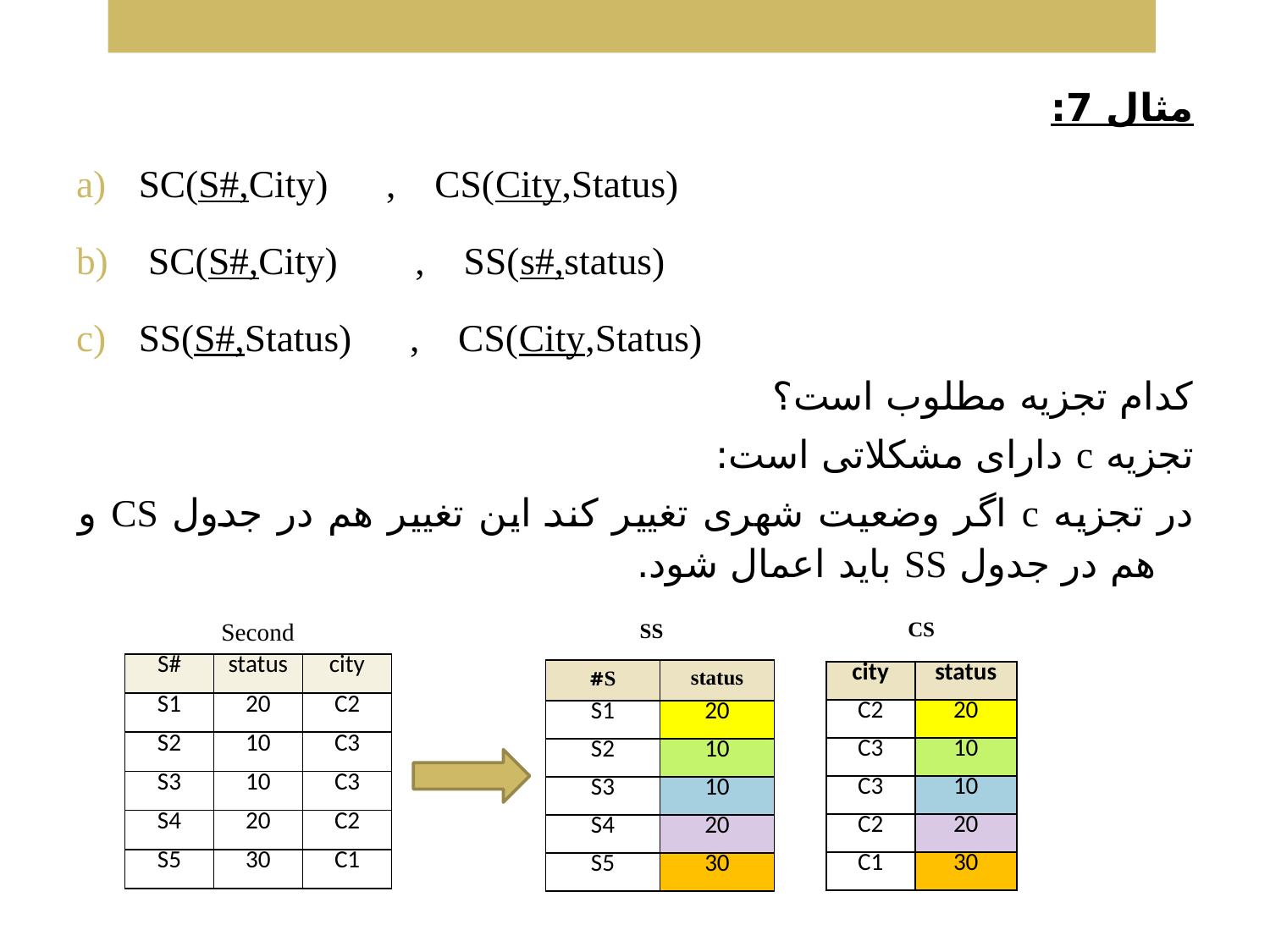

مثال 7:
SC(S#,City)      ,    CS(City,Status)
 SC(S#,City)        ,    SS(s#,status)
SS(S#,Status)      ,    CS(City,Status)
کدام تجزیه مطلوب است؟
تجزیه c دارای مشکلاتی است:
در تجزیه c اگر وضعیت شهری تغییر کند این تغییر هم در جدول CS و هم در جدول SS باید اعمال شود.
CS
Second
SS
| S# | status | city |
| --- | --- | --- |
| S1 | 20 | C2 |
| S2 | 10 | C3 |
| S3 | 10 | C3 |
| S4 | 20 | C2 |
| S5 | 30 | C1 |
| S# | status |
| --- | --- |
| S1 | 20 |
| S2 | 10 |
| S3 | 10 |
| S4 | 20 |
| S5 | 30 |
| city | status |
| --- | --- |
| C2 | 20 |
| C3 | 10 |
| C3 | 10 |
| C2 | 20 |
| C1 | 30 |